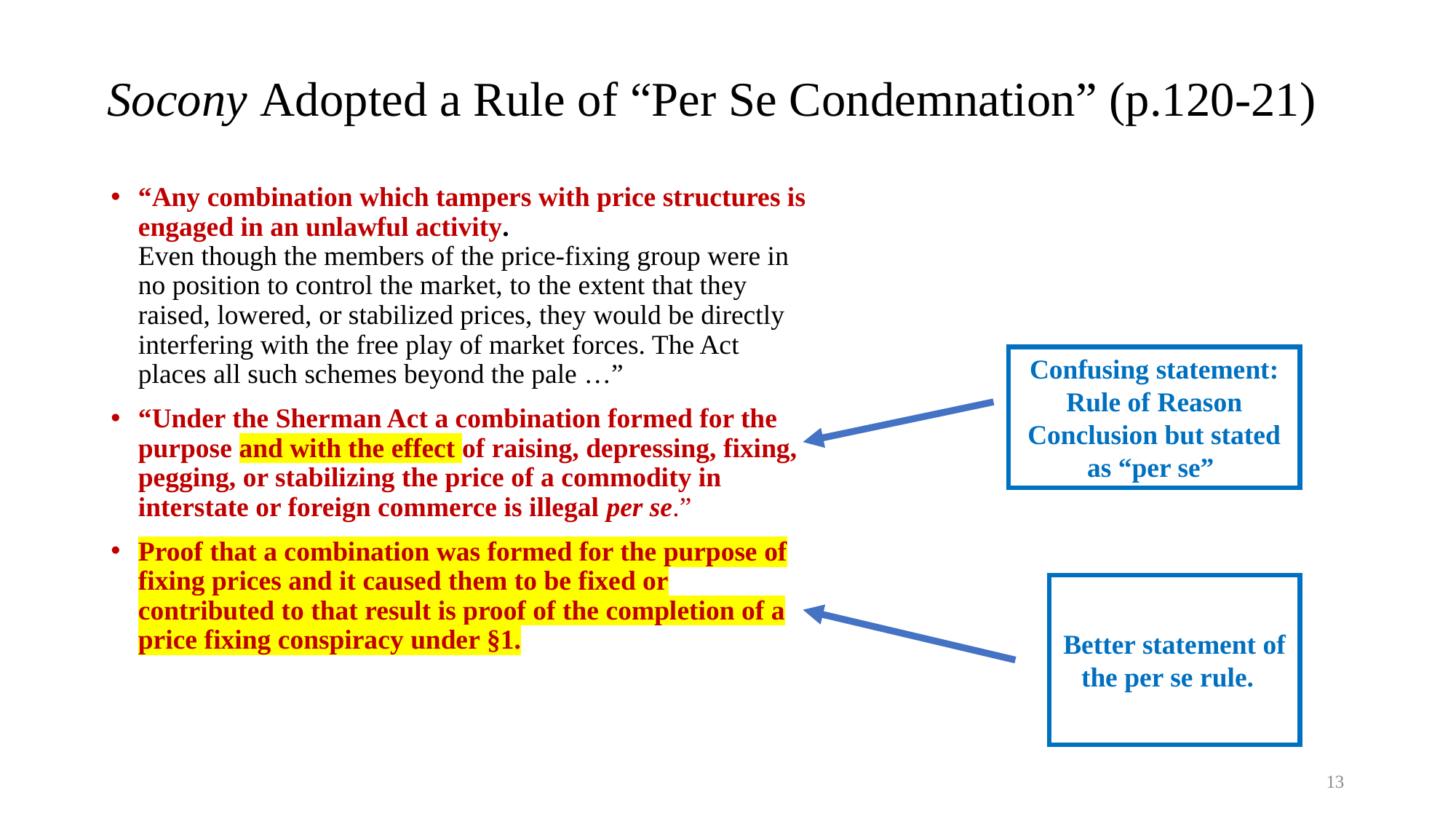

# Socony Adopted a Rule of “Per Se Condemnation” (p.120-21)

“Any combination which tampers with price structures is engaged in an unlawful activity.
Even though the members of the price-fixing group were in no position to control the market, to the extent that they raised, lowered, or stabilized prices, they would be directly interfering with the free play of market forces. The Act places all such schemes beyond the pale …”
“Under the Sherman Act a combination formed for the purpose and with the effect of raising, depressing, fixing, pegging, or stabilizing the price of a commodity in interstate or foreign commerce is illegal per se.”
Proof that a combination was formed for the purpose of fixing prices and it caused them to be fixed or contributed to that result is proof of the completion of a price fixing conspiracy under §1.

Confusing statement: Rule of Reason Conclusion but stated as “per se”
Better statement of the per se rule.
13